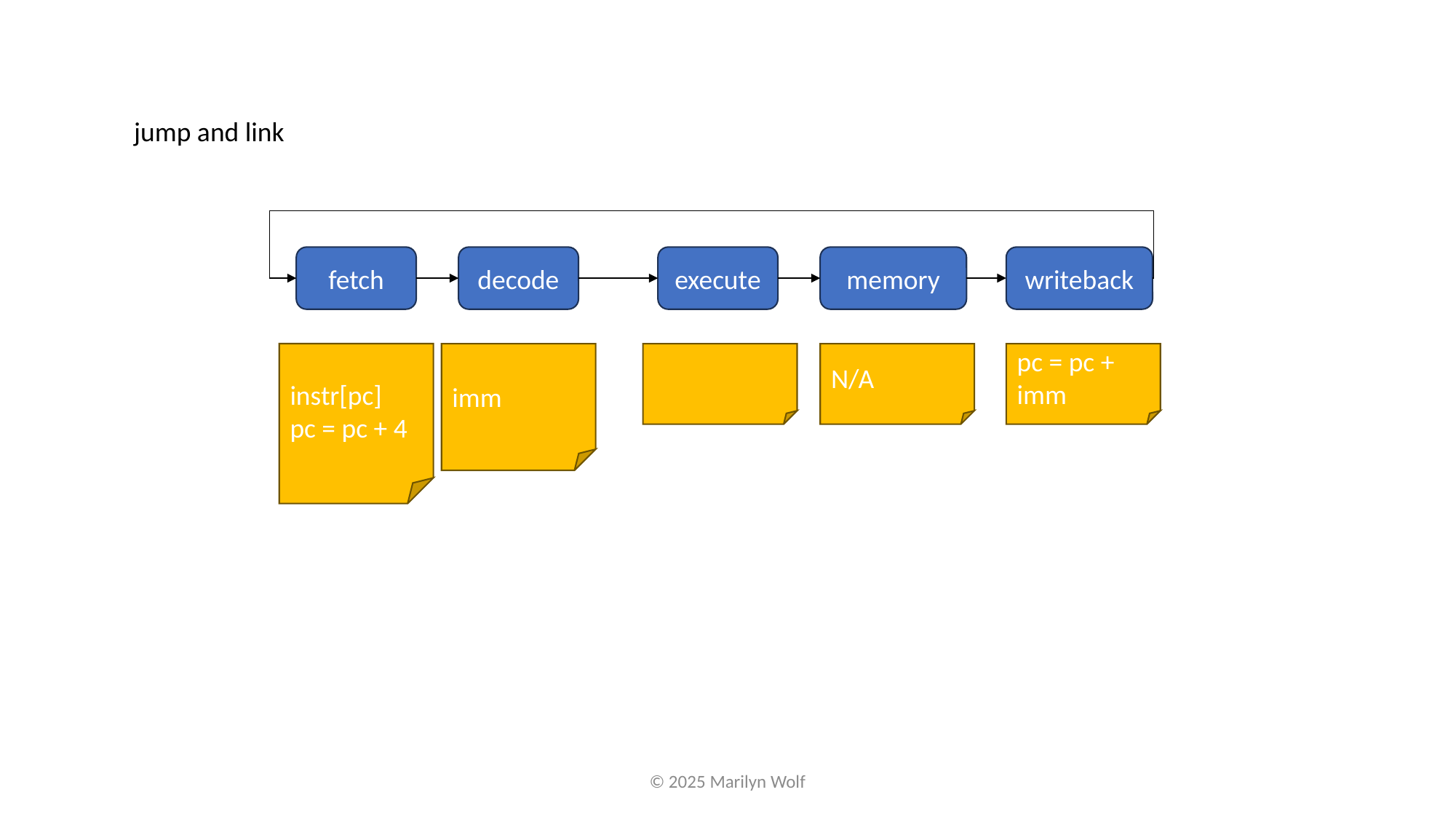

jump and link
writeback
memory
decode
execute
fetch
imm

N/A
pc = pc + imm
instr[pc]
pc = pc + 4
© 2025 Marilyn Wolf